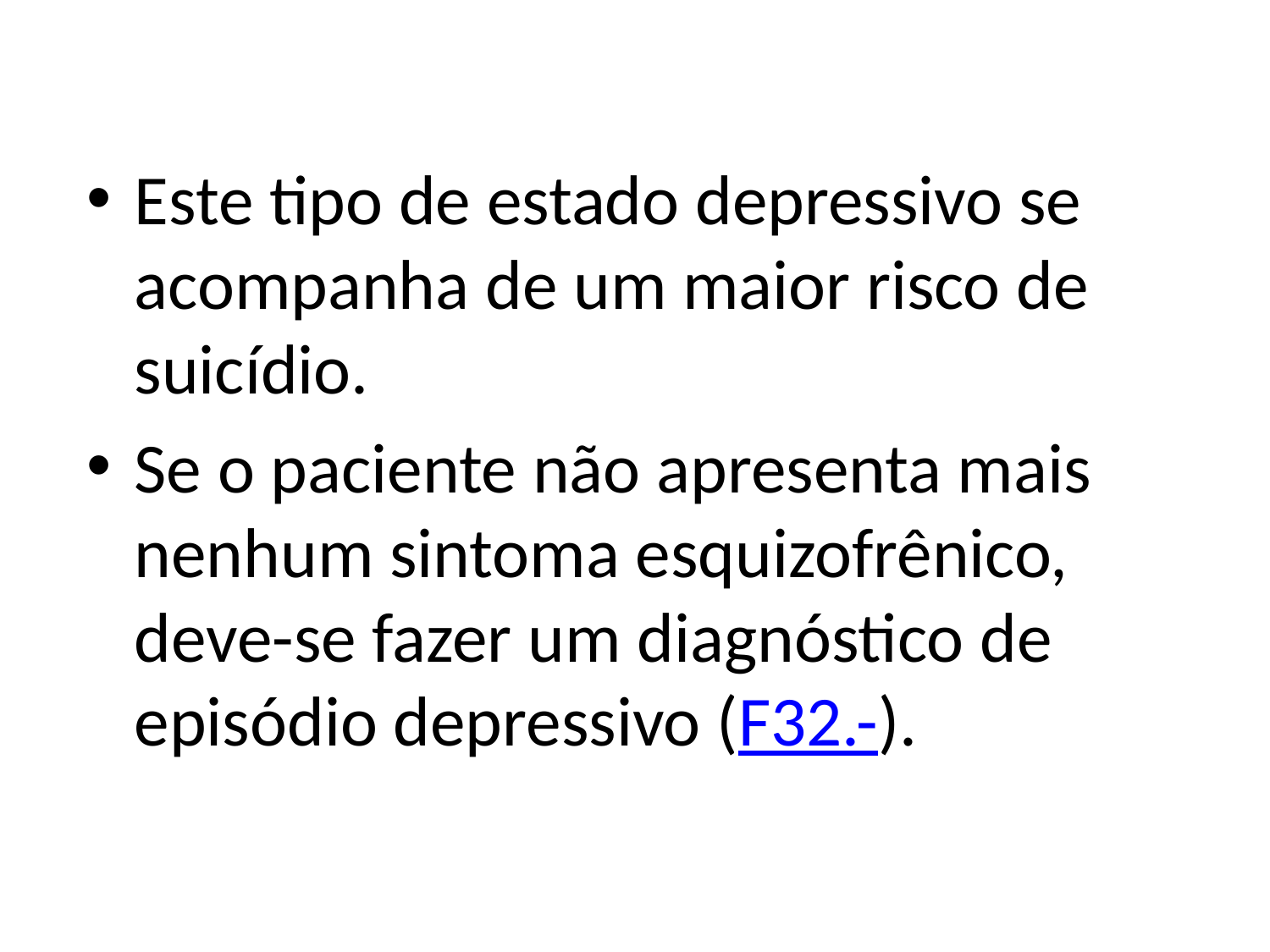

Este tipo de estado depressivo se acompanha de um maior risco de suicídio.
Se o paciente não apresenta mais nenhum sintoma esquizofrênico, deve-se fazer um diagnóstico de episódio depressivo (F32.-).